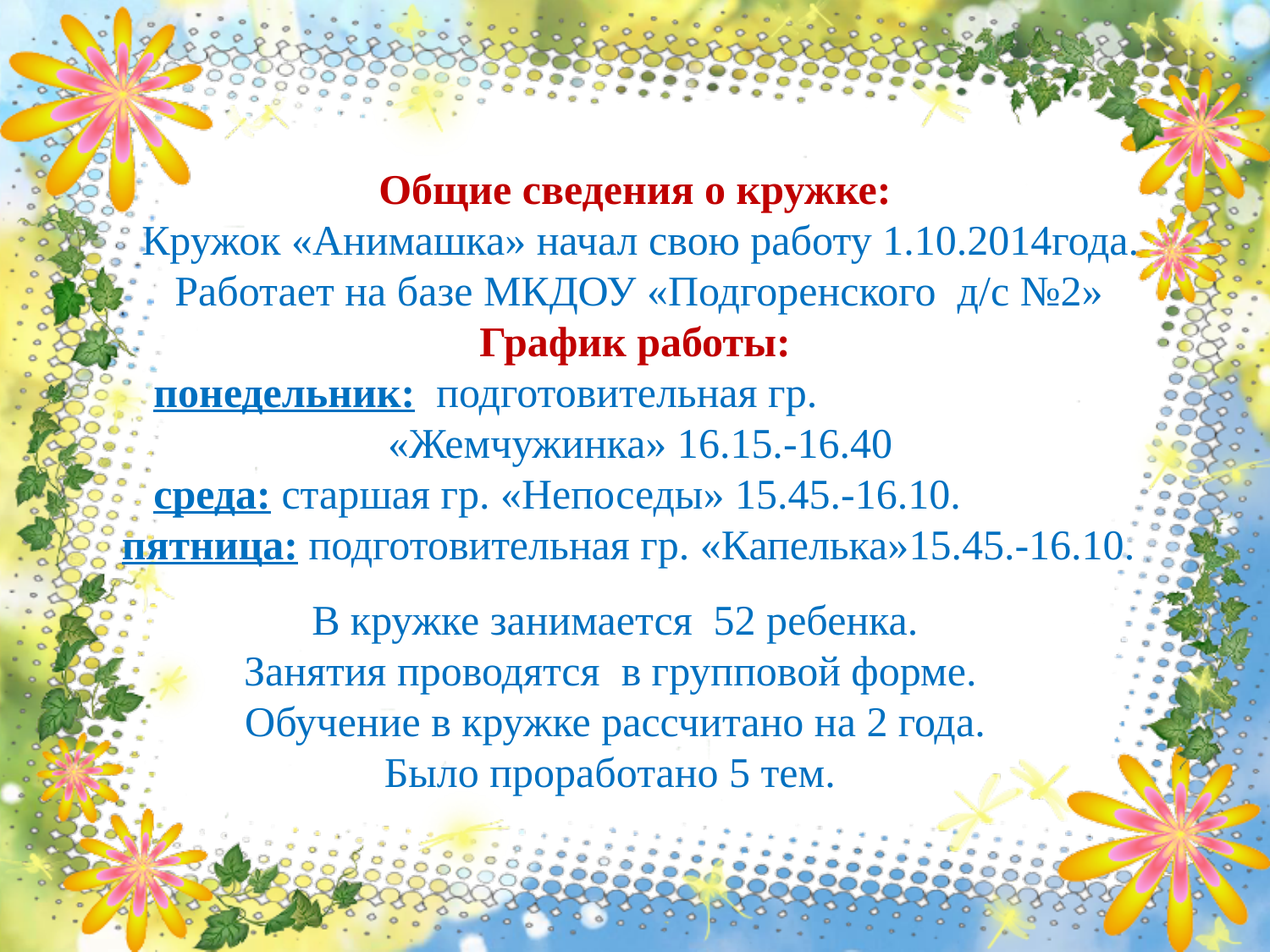

Общие сведения о кружке:
 Кружок «Анимашка» начал свою работу 1.10.2014года.
     Работает на базе МКДОУ «Подгоренского  д/с №2»
График работы:
   понедельник:  подготовительная гр.
 «Жемчужинка» 16.15.-16.40
   среда: старшая гр. «Непоседы» 15.45.-16.10.
пятница: подготовительная гр. «Капелька»15.45.-16.10.

В кружке занимается  52 ребенка.
Занятия проводятся  в групповой форме.
Обучение в кружке рассчитано на 2 года.
Было проработано 5 тем.